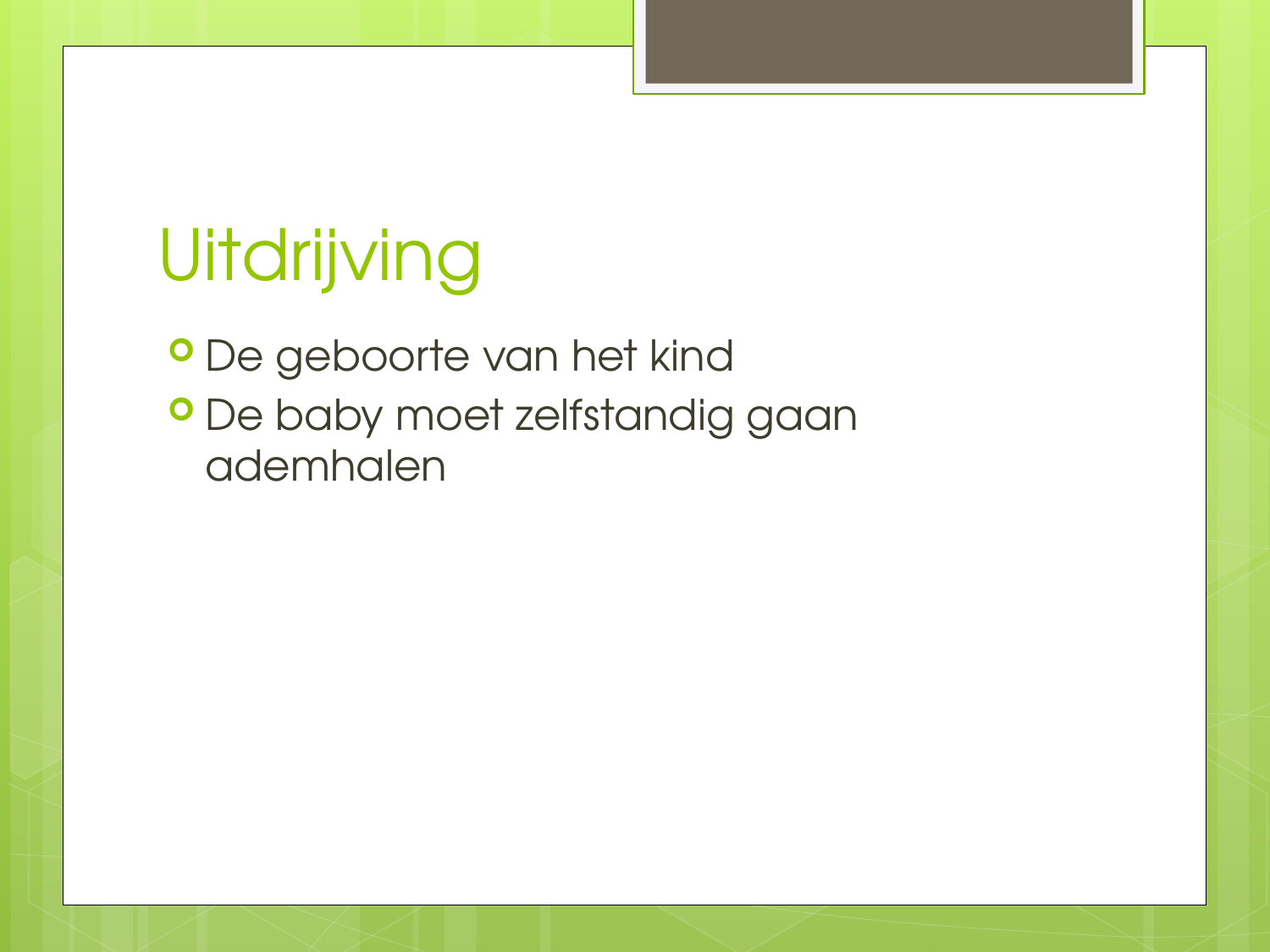

# Uitdrijving
De geboorte van het kind
De baby moet zelfstandig gaan ademhalen